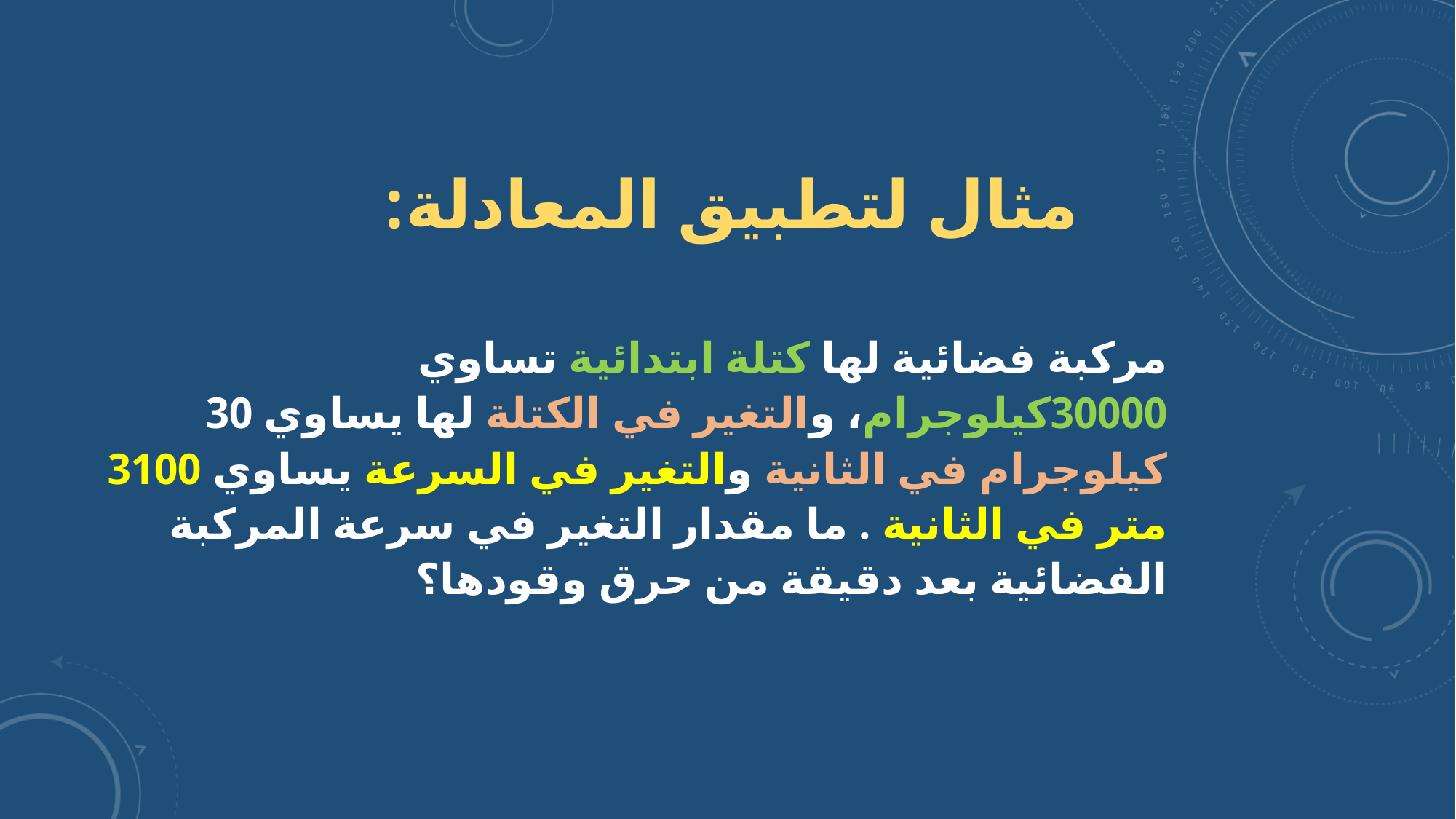

# مثال لتطبيق المعادلة:
مركبة فضائية لها كتلة ابتدائية تساوي 30000كيلوجرام، والتغير في الكتلة لها يساوي 30 كيلوجرام في الثانية والتغير في السرعة يساوي 3100 متر في الثانية . ما مقدار التغير في سرعة المركبة الفضائية بعد دقيقة من حرق وقودها؟